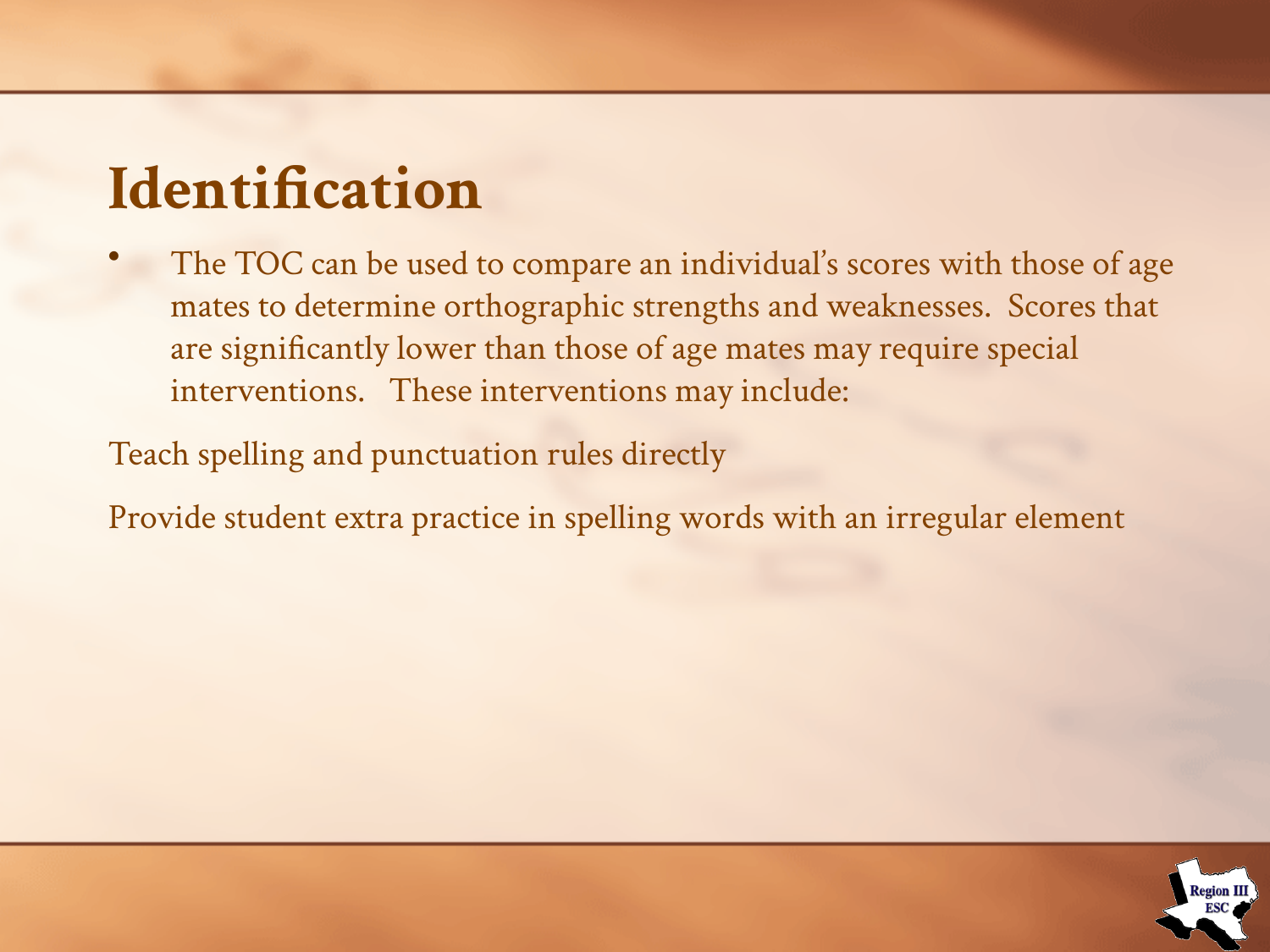

# Identification
The TOC can be used to compare an individual’s scores with those of age mates to determine orthographic strengths and weaknesses.  Scores that are significantly lower than those of age mates may require special interventions.   These interventions may include:
Teach spelling and punctuation rules directly
Provide student extra practice in spelling words with an irregular element